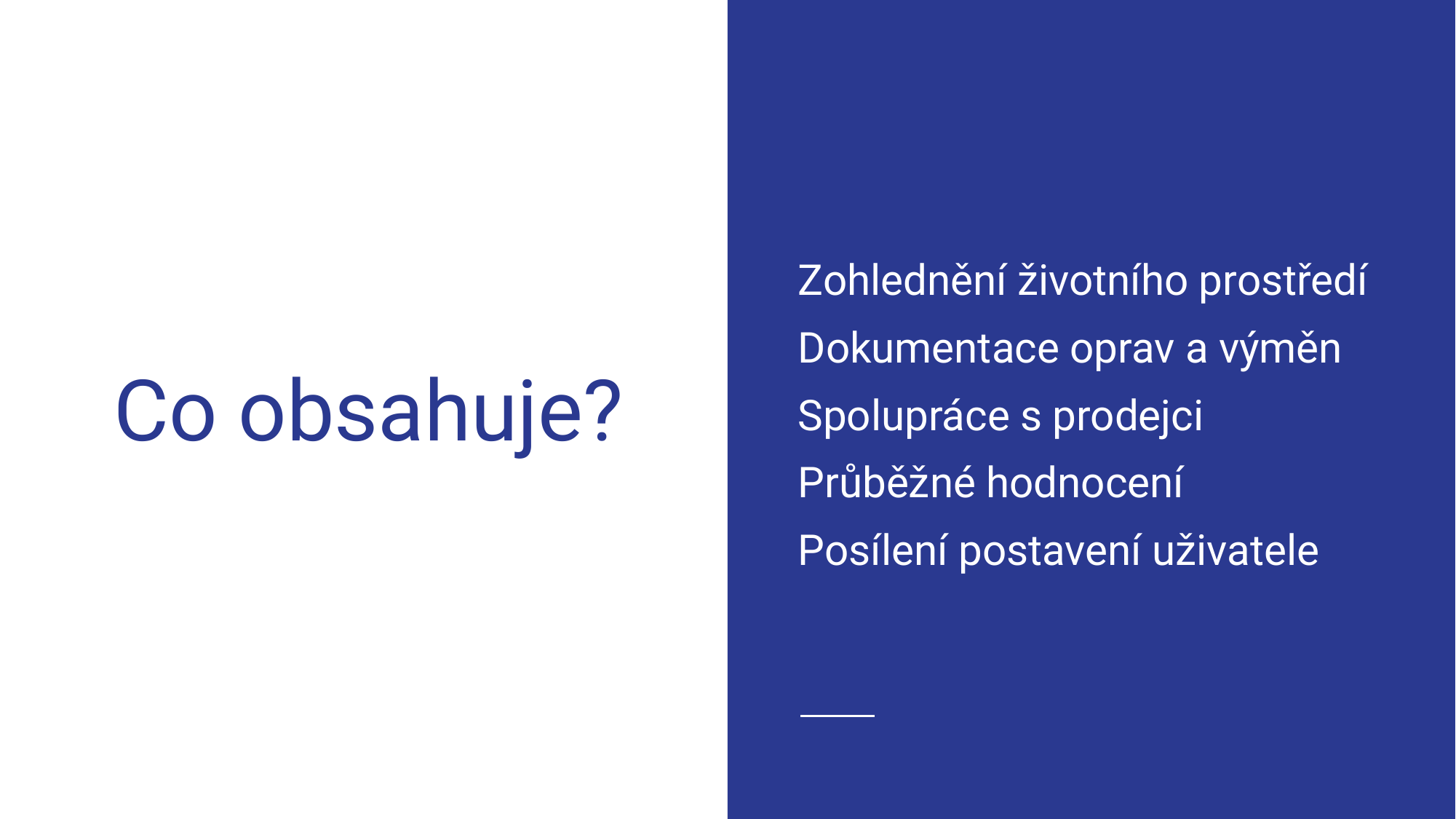

Zohlednění životního prostředí
Dokumentace oprav a výměn
Spolupráce s prodejci
Průběžné hodnocení
Posílení postavení uživatele
# Co obsahuje?